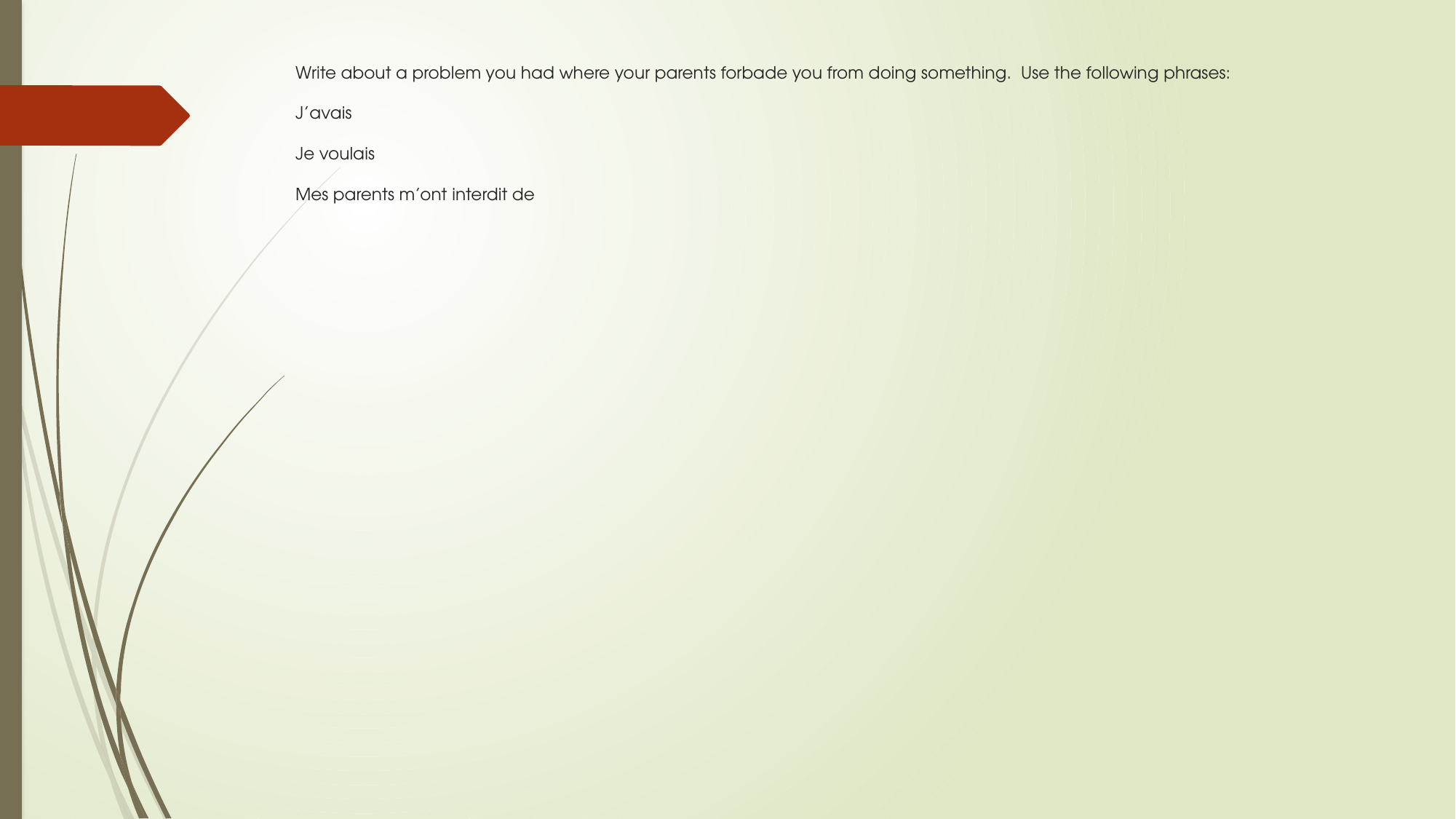

# Write about a problem you had where your parents forbade you from doing something.  Use the following phrases: J’avais Je voulais Mes parents m’ont interdit de